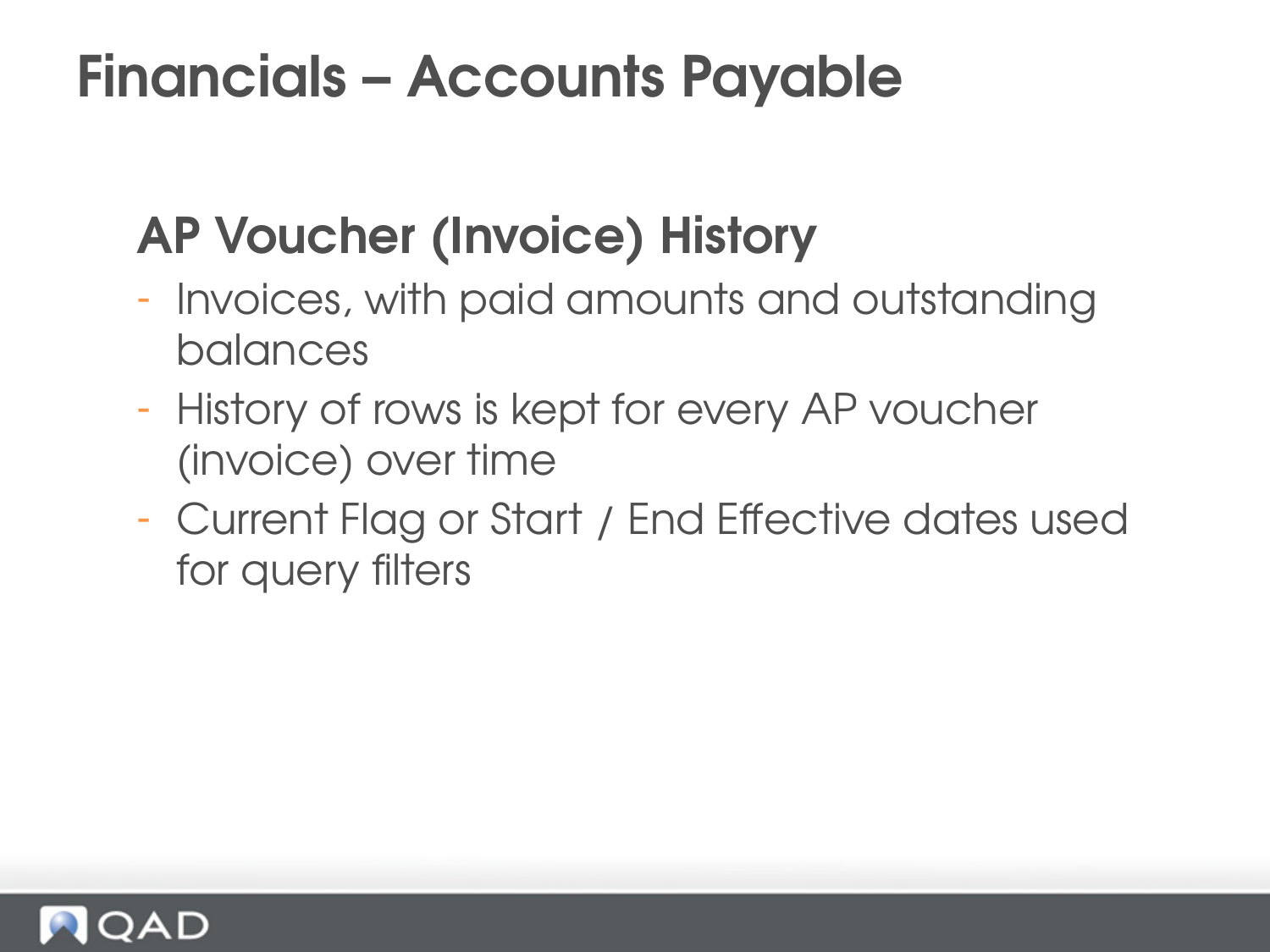

# Financials – Accounts Payable
AP Voucher (Invoice) History
Invoices, with paid amounts and outstanding balances
History of rows is kept for every AP voucher (invoice) over time
Current Flag or Start / End Effective dates used for query filters